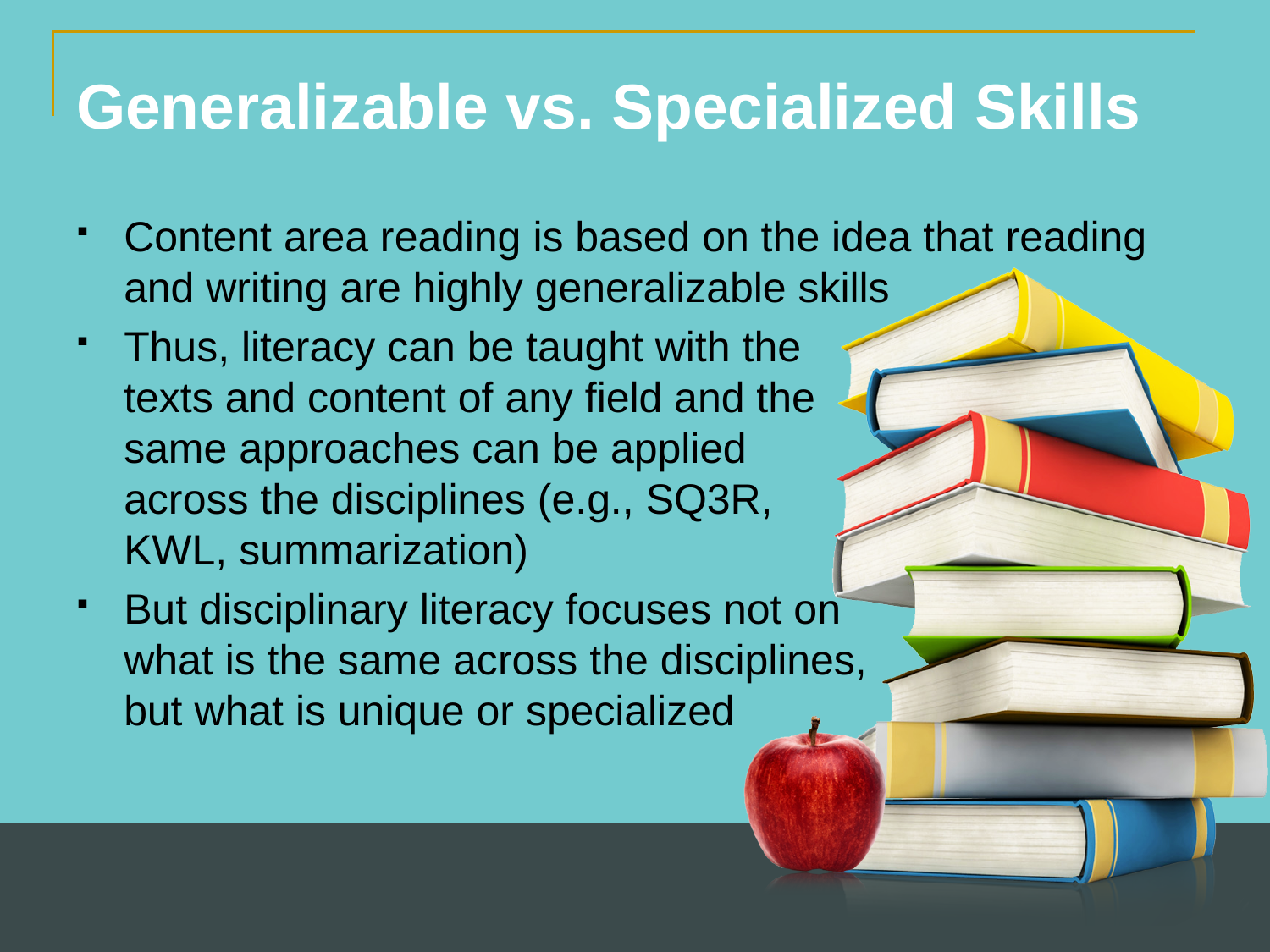

Generalizable vs. Specialized Skills

Content area reading is based on the idea that reading and writing are highly generalizable skills
Thus, literacy can be taught with the                        texts and content of any field and the                     same approaches can be applied                            across the disciplines (e.g., SQ3R,                        KWL, summarization)
But disciplinary literacy focuses not on                   what is the same across the disciplines,                     but what is unique or specialized